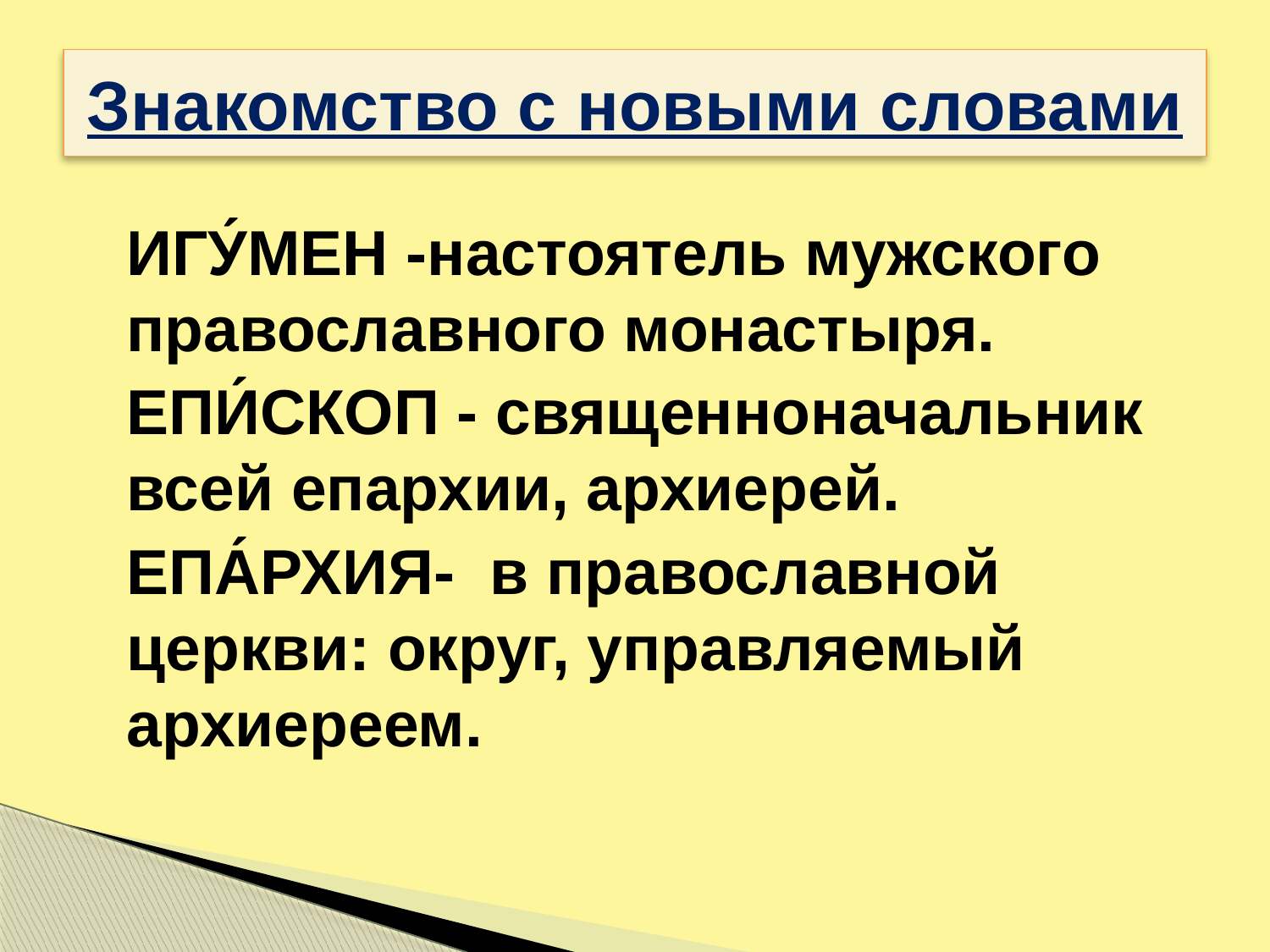

# Знакомство с новыми словами
  ИГУ́МЕН -настоятель мужского православного монастыря.
  ЕПИ́СКОП - священноначальник всей епархии, архиерей.
  ЕПА́РХИЯ-  в православной церкви: округ, управляемый архиереем.